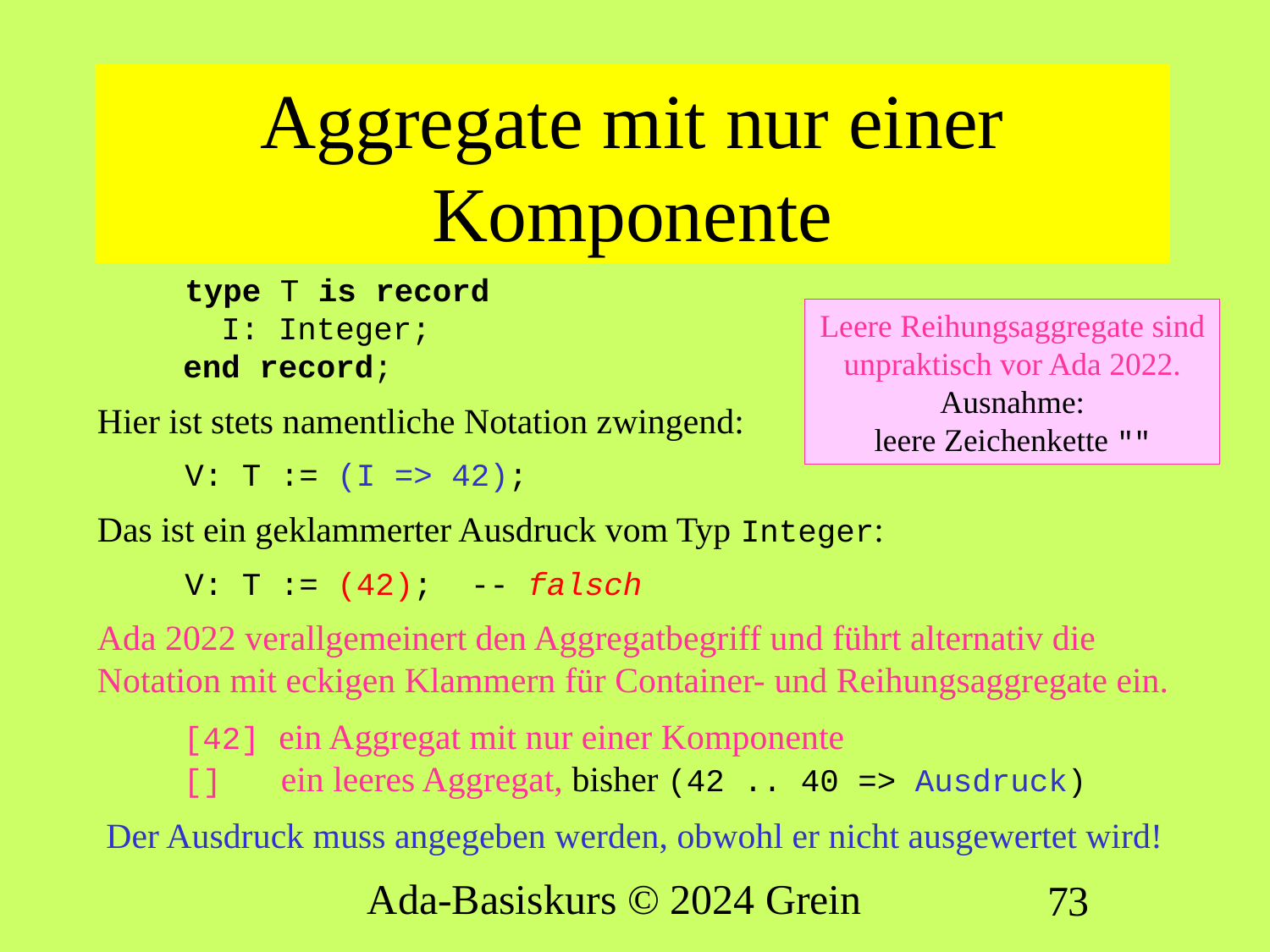

# Aggregate mit nur einer Komponente
type T is record
    I: Integer;
  end record;
Hier ist stets namentliche Notation zwingend:
V: T := (I => 42);
Das ist ein geklammerter Ausdruck vom Typ Integer:
V: T := (42);  -- falsch
Ada 2022 verallgemeinert den Aggregatbegriff und führt alternativ die Notation mit eckigen Klammern für Container- und Reihungsaggregate ein.
[42] ein Aggregat mit nur einer Komponente
[]   ein leeres Aggregat, bisher (42 .. 40 => Ausdruck)
Der Ausdruck muss angegeben werden, obwohl er nicht ausgewertet wird!
Leere Reihungsaggregate sind unpraktisch vor Ada 2022.
Ausnahme:
leere Zeichenkette ""
Ada-Basiskurs © 2024 Grein
73